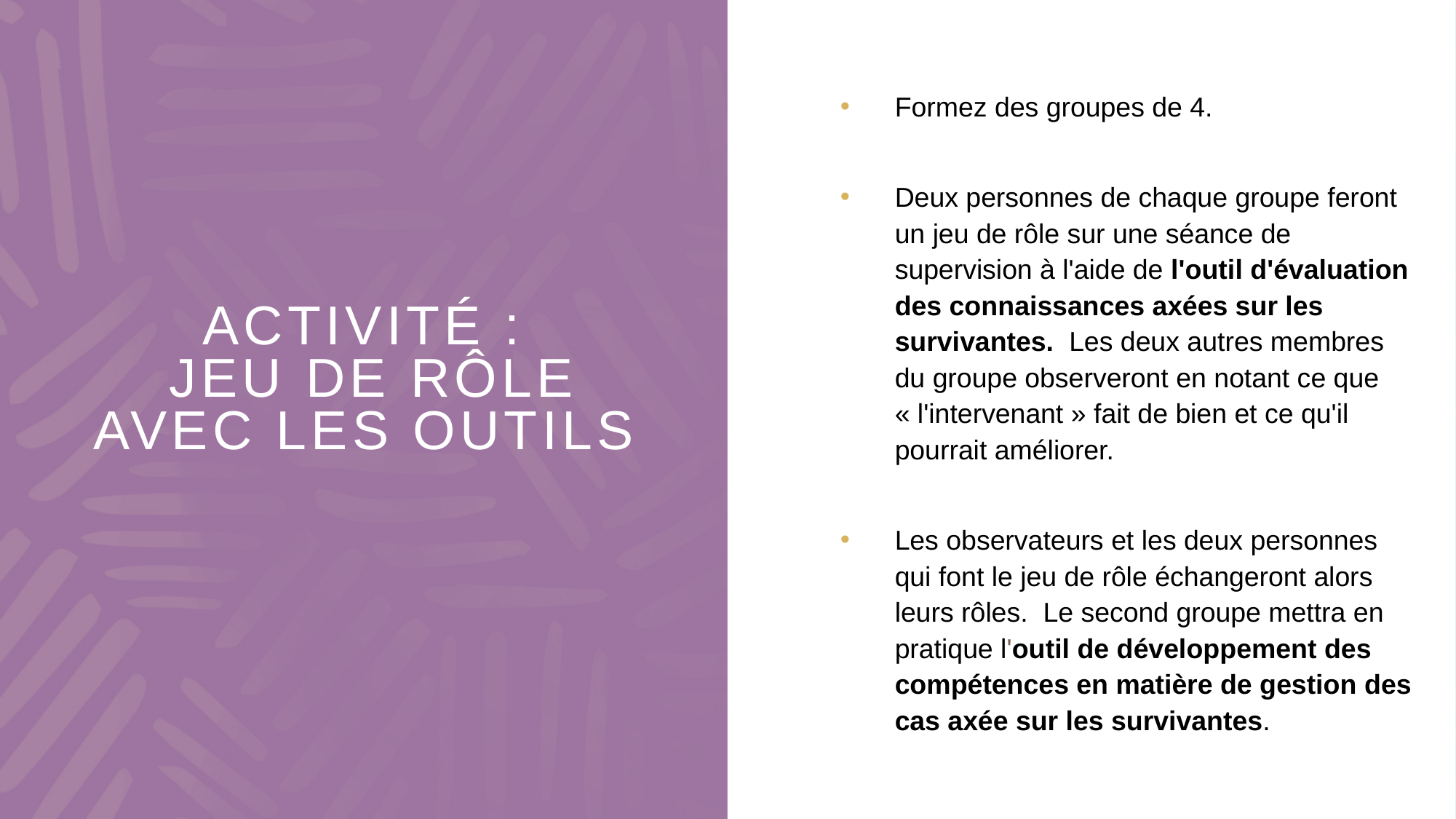

Formez des groupes de 4.
Deux personnes de chaque groupe feront un jeu de rôle sur une séance de supervision à l'aide de l'outil d'évaluation des connaissances axées sur les survivantes.  Les deux autres membres du groupe observeront en notant ce que « l'intervenant » fait de bien et ce qu'il pourrait améliorer.
Les observateurs et les deux personnes qui font le jeu de rôle échangeront alors leurs rôles.  Le second groupe mettra en pratique l'outil de développement des compétences en matière de gestion des cas axée sur les survivantes.

# Activité : Jeu de rôle avec les outils